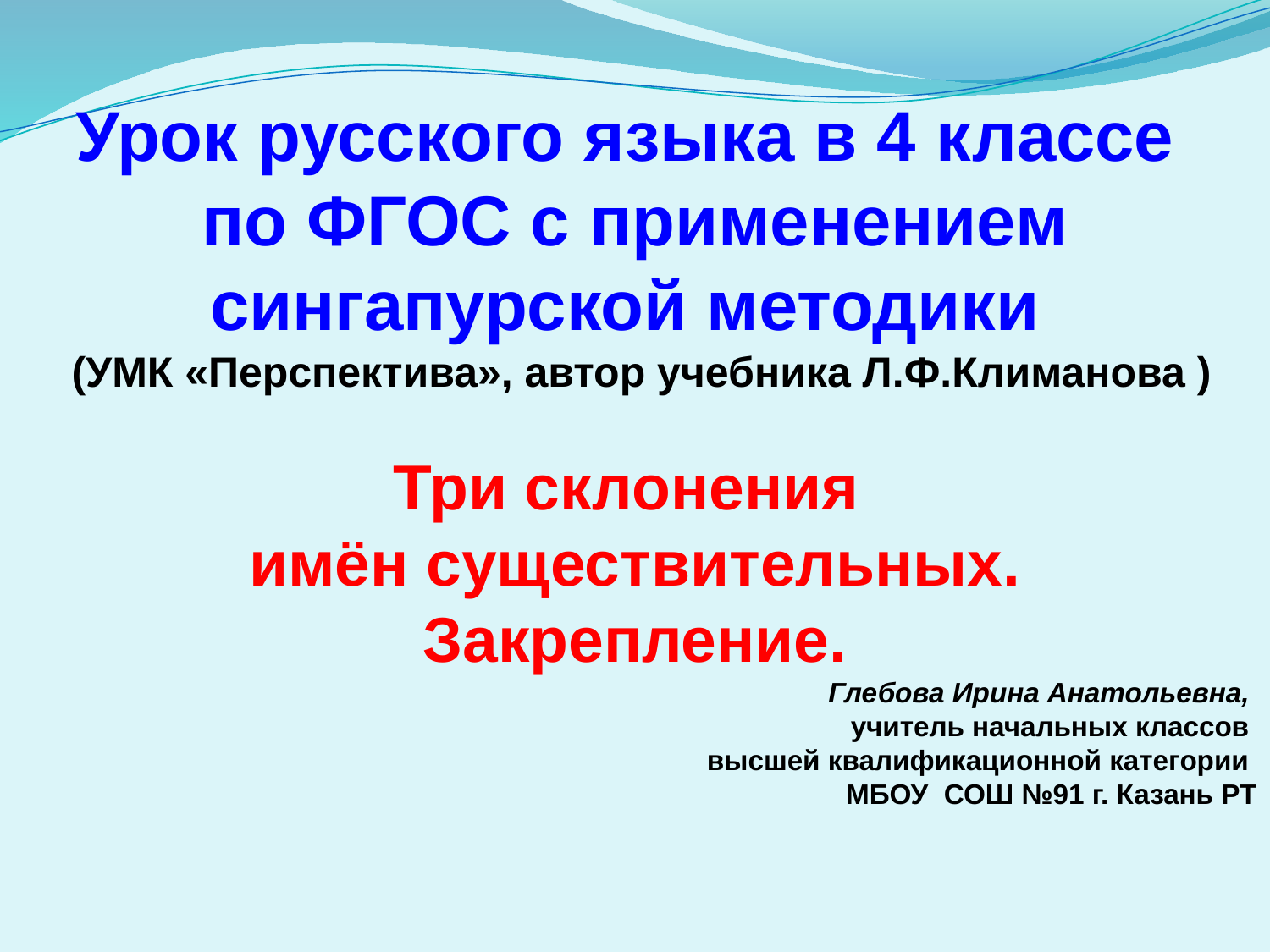

Урок русского языка в 4 классе
по ФГОС с применением сингапурской методики
     (УМК «Перспектива», автор учебника Л.Ф.Климанова )

Три склонения
имён существительных.
Закрепление.
 Глебова Ирина Анатольевна,
учитель начальных классов
высшей квалификационной категории
МБОУ  СОШ №91 г. Казань РТ